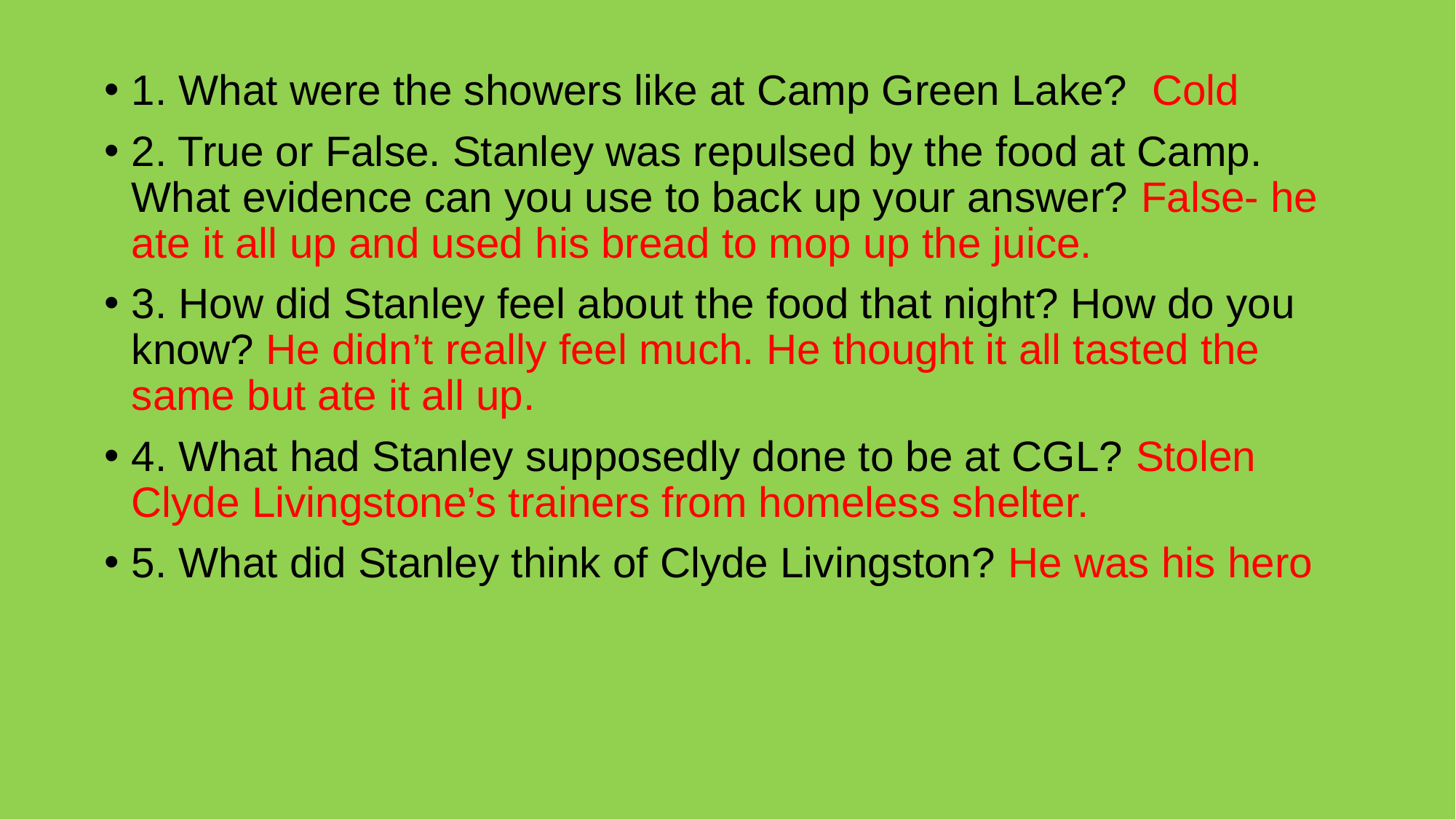

1. What were the showers like at Camp Green Lake?  Cold
2. True or False. Stanley was repulsed by the food at Camp. What evidence can you use to back up your answer? False- he ate it all up and used his bread to mop up the juice.
3. How did Stanley feel about the food that night? How do you know? He didn’t really feel much. He thought it all tasted the same but ate it all up.
4. What had Stanley supposedly done to be at CGL? Stolen Clyde Livingstone’s trainers from homeless shelter.
5. What did Stanley think of Clyde Livingston? He was his hero